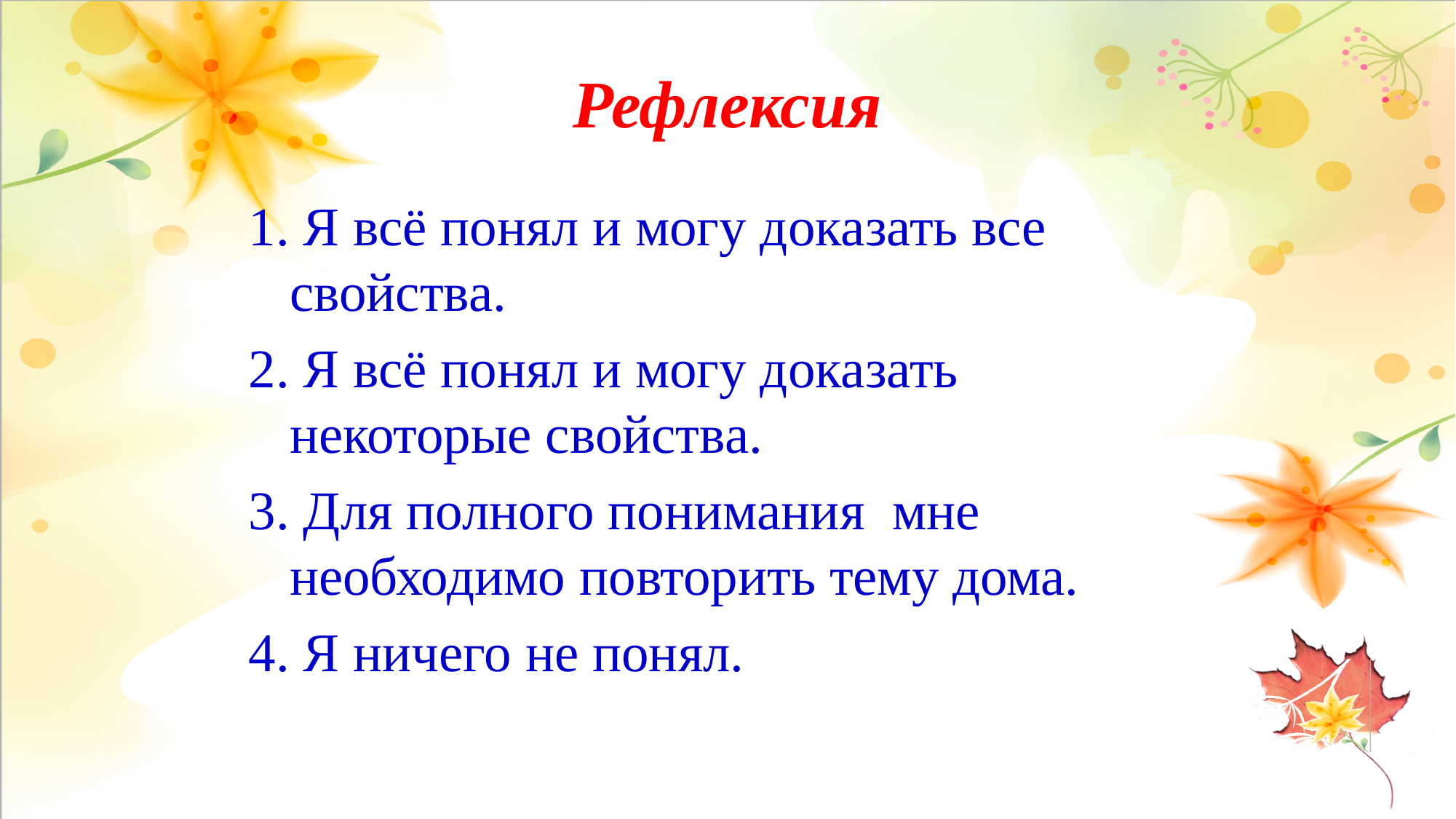

# Рефлексия
1. Я всё понял и могу доказать все свойства.
2. Я всё понял и могу доказать некоторые свойства.
3. Для полного понимания  мне необходимо повторить тему дома.
4. Я ничего не понял.